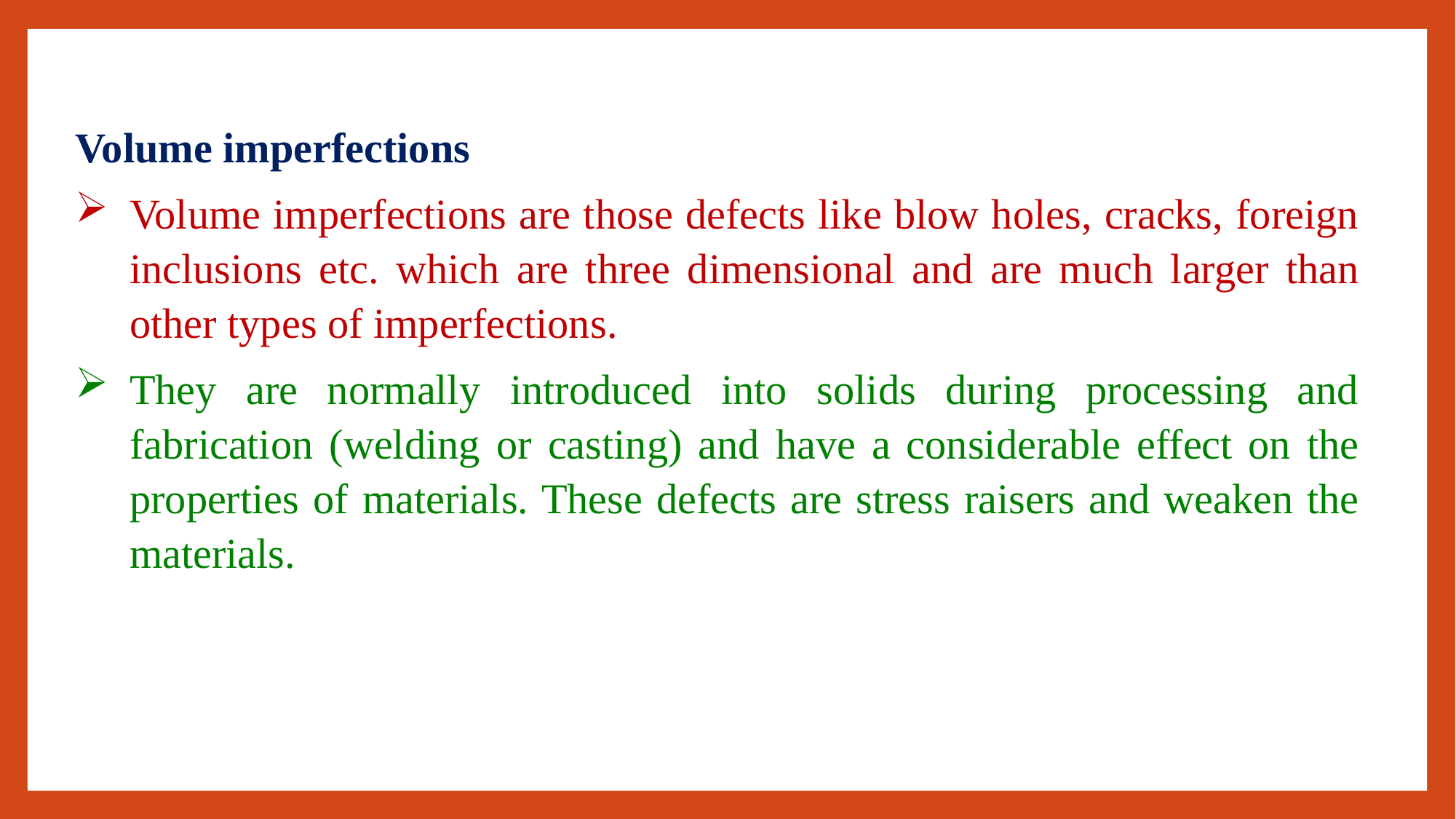

Volume imperfections
Volume imperfections are those defects like blow holes, cracks, foreign inclusions etc. which are three dimensional and are much larger than other types of imperfections.
They are normally introduced into solids during processing and fabrication (welding or casting) and have a considerable effect on the properties of materials. These defects are stress raisers and weaken the materials.